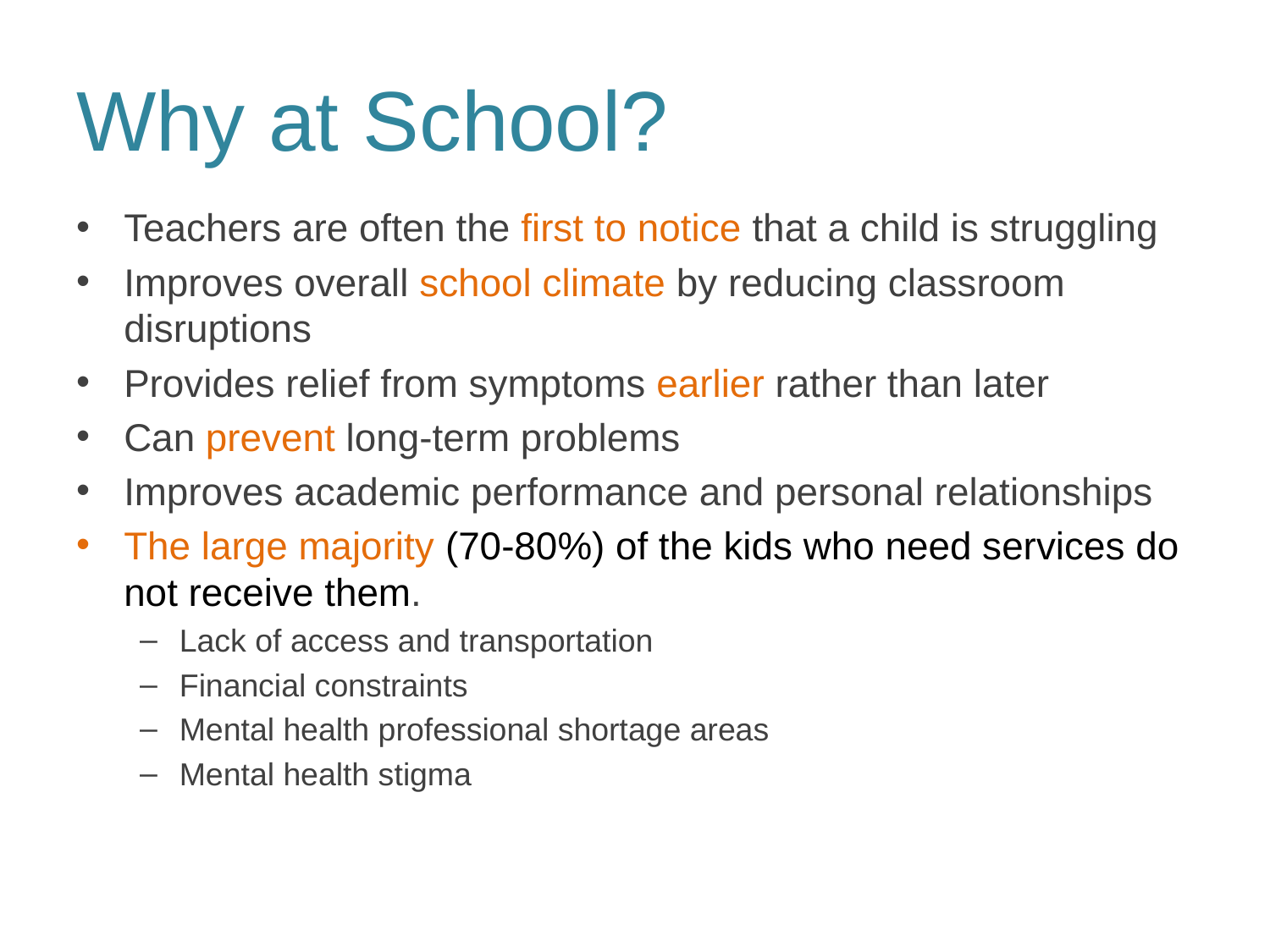

# Why at School?
Teachers are often the first to notice that a child is struggling
Improves overall school climate by reducing classroom disruptions
Provides relief from symptoms earlier rather than later
Can prevent long-term problems
Improves academic performance and personal relationships
The large majority (70-80%) of the kids who need services do not receive them.
Lack of access and transportation
Financial constraints
Mental health professional shortage areas
Mental health stigma